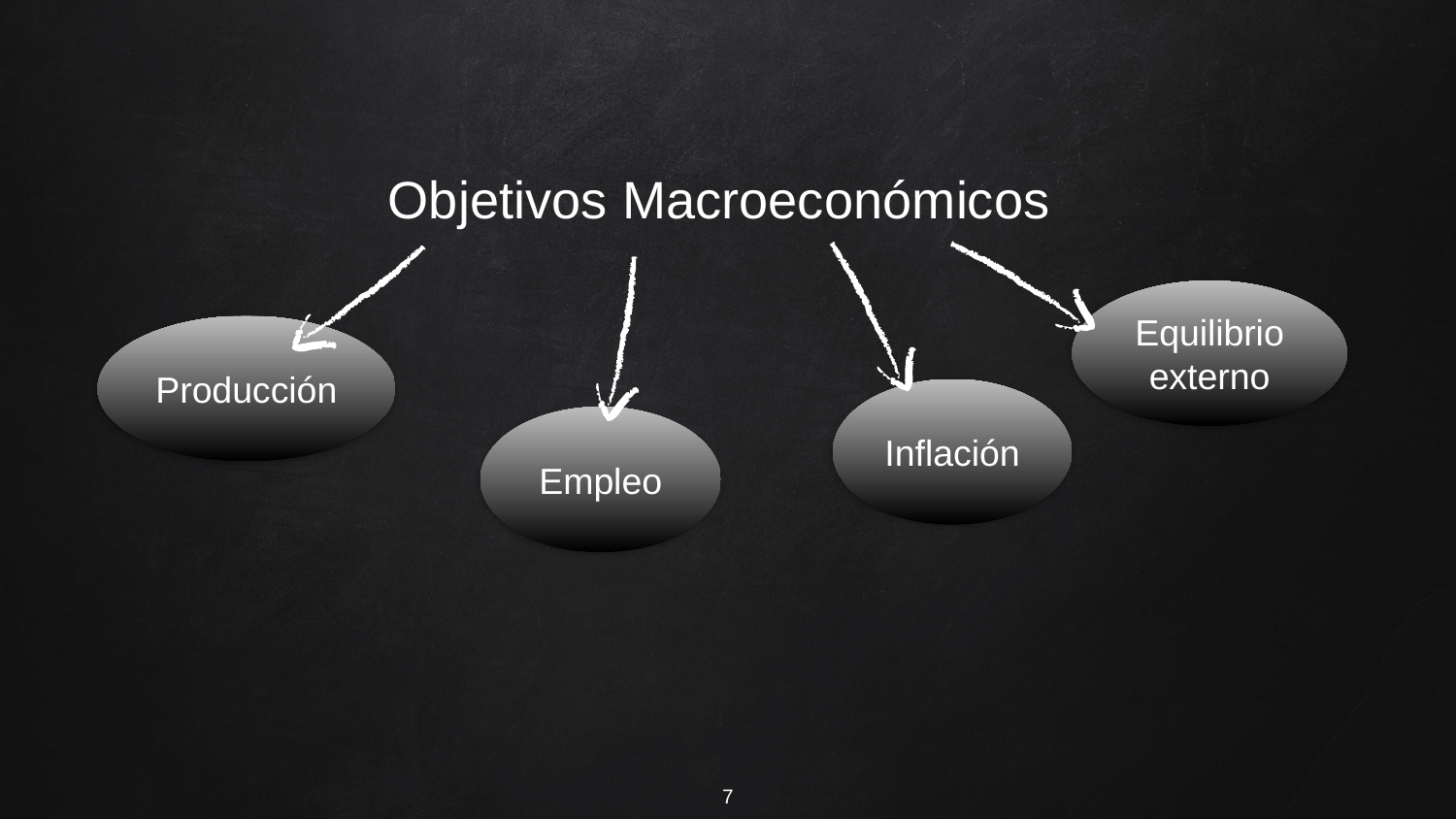

# Objetivos Macroeconómicos

Equilibrio externo

Producción

Inflación
Empleo
7